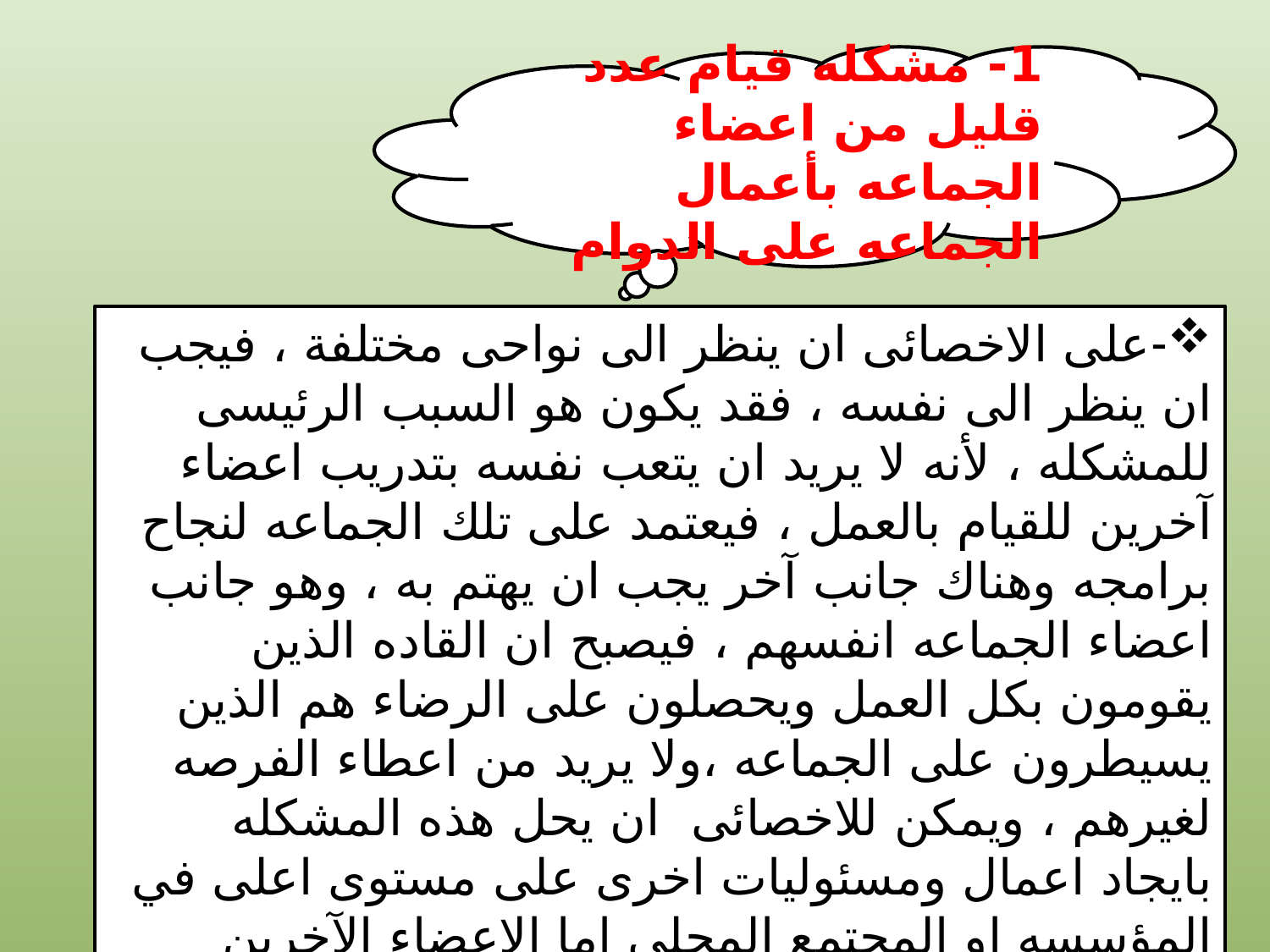

1- مشكله قيام عدد قليل من اعضاء الجماعه بأعمال الجماعه على الدوام
-على الاخصائى ان ينظر الى نواحى مختلفة ، فيجب ان ينظر الى نفسه ، فقد يكون هو السبب الرئيسى للمشكله ، لأنه لا يريد ان يتعب نفسه بتدريب اعضاء آخرين للقيام بالعمل ، فيعتمد على تلك الجماعه لنجاح برامجه وهناك جانب آخر يجب ان يهتم به ، وهو جانب اعضاء الجماعه انفسهم ، فيصبح ان القاده الذين يقومون بكل العمل ويحصلون على الرضاء هم الذين يسيطرون على الجماعه ،ولا يريد من اعطاء الفرصه لغيرهم ، ويمكن للاخصائى  ان يحل هذه المشكله بايجاد اعمال ومسئوليات اخرى على مستوى اعلى في المؤسسه او المجتمع المحلى اما الاعضاء الآخرين الذين ليس لهم دور فيجب على الاخصائى تشجيعهم ومنحهم الفرصه للتدريب 0